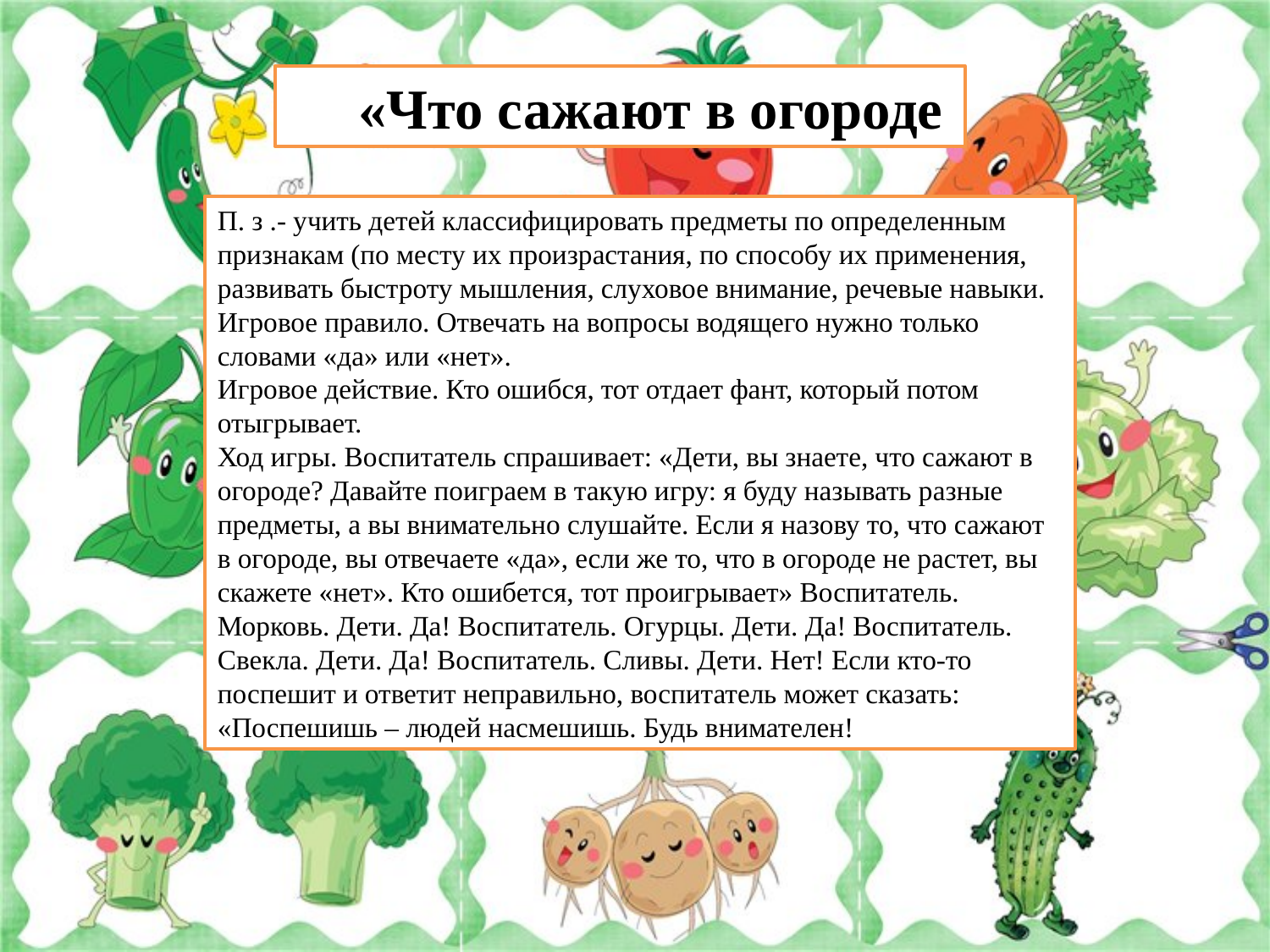

«Что сажают в огороде
П. з .- учить детей классифицировать предметы по определенным признакам (по месту их произрастания, по способу их применения, развивать быстроту мышления, слуховое внимание, речевые навыки.
Игровое правило. Отвечать на вопросы водящего нужно только словами «да» или «нет».
Игровое действие. Кто ошибся, тот отдает фант, который потом отыгрывает.
Ход игры. Воспитатель спрашивает: «Дети, вы знаете, что сажают в огороде? Давайте поиграем в такую игру: я буду называть разные предметы, а вы внимательно слушайте. Если я назову то, что сажают в огороде, вы отвечаете «да», если же то, что в огороде не растет, вы скажете «нет». Кто ошибется, тот проигрывает» Воспитатель. Морковь. Дети. Да! Воспитатель. Огурцы. Дети. Да! Воспитатель. Свекла. Дети. Да! Воспитатель. Сливы. Дети. Нет! Если кто-то поспешит и ответит неправильно, воспитатель может сказать: «Поспешишь – людей насмешишь. Будь внимателен!